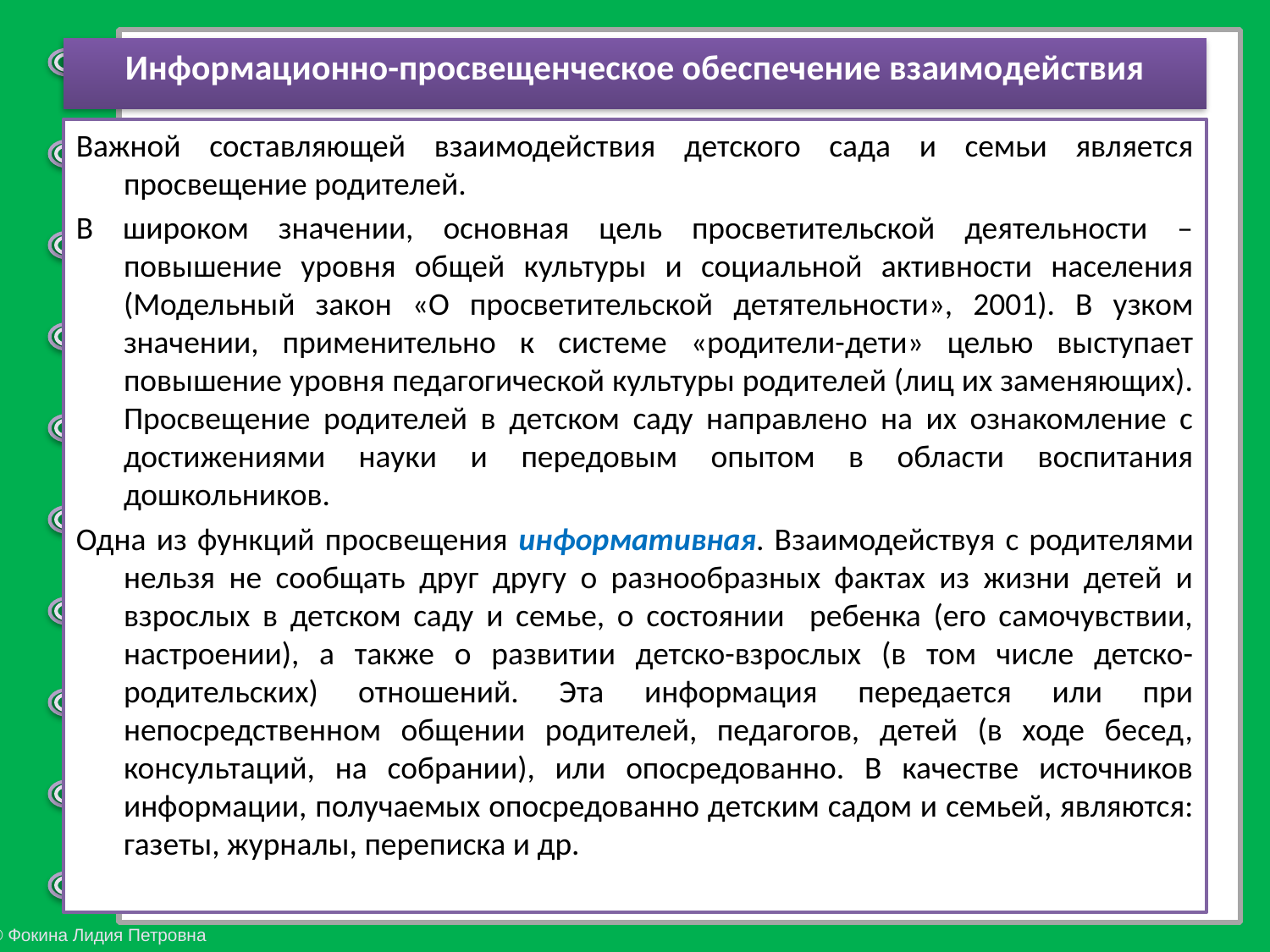

# Информационно-просвещенческое обеспечение взаимодействия
Важной составляющей взаимодействия детского сада и семьи является просвещение родителей.
В широком значении, основная цель просветительской деятельности – повышение уровня общей культуры и социальной активности населения (Модельный закон «О просветительской детятельности», 2001). В узком значении, применительно к системе «родители-дети» целью выступает повышение уровня педагогической культуры родителей (лиц их заменяющих). Просвещение родителей в детском саду направлено на их ознакомление с достижениями науки и передовым опытом в области воспитания дошкольников.
Одна из функций просвещения информативная. Взаимодействуя с родителями нельзя не сообщать друг другу о разнообразных фактах из жизни детей и взрослых в детском саду и семье, о состоянии  ребенка (его самочувствии, настроении), а также о развитии детско-взрослых (в том числе детско-родительских) отношений. Эта информация передается или при непосредственном общении родителей, педагогов, детей (в ходе бесед, консультаций, на собрании), или опосредованно. В качестве источников информации, получаемых опосредованно детским садом и семьей, являются: газеты, журналы, переписка и др.